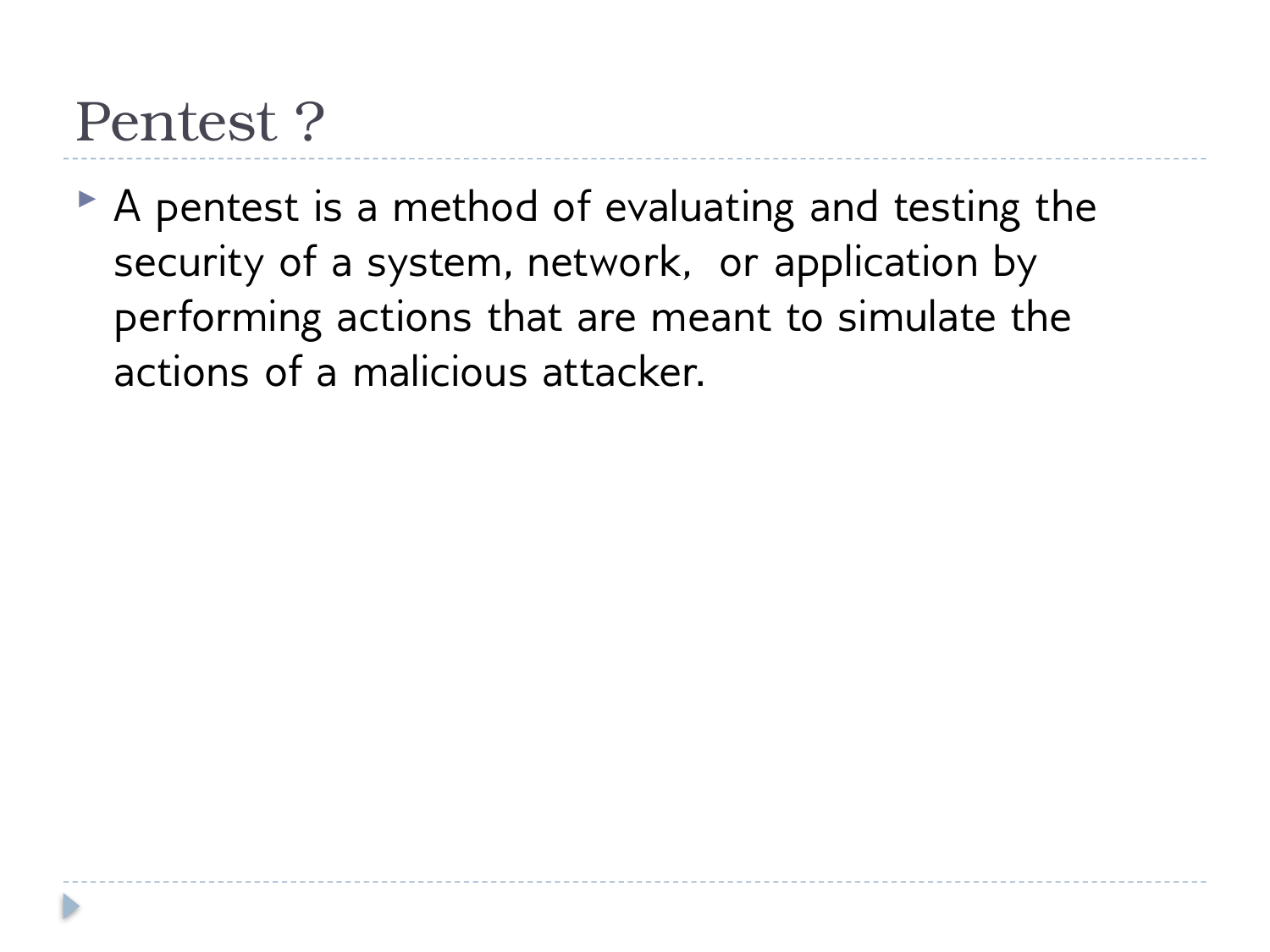

# Pentest ?
A pentest is a method of evaluating and testing the security of a system, network,  or application by performing actions that are meant to simulate the actions of a malicious attacker.